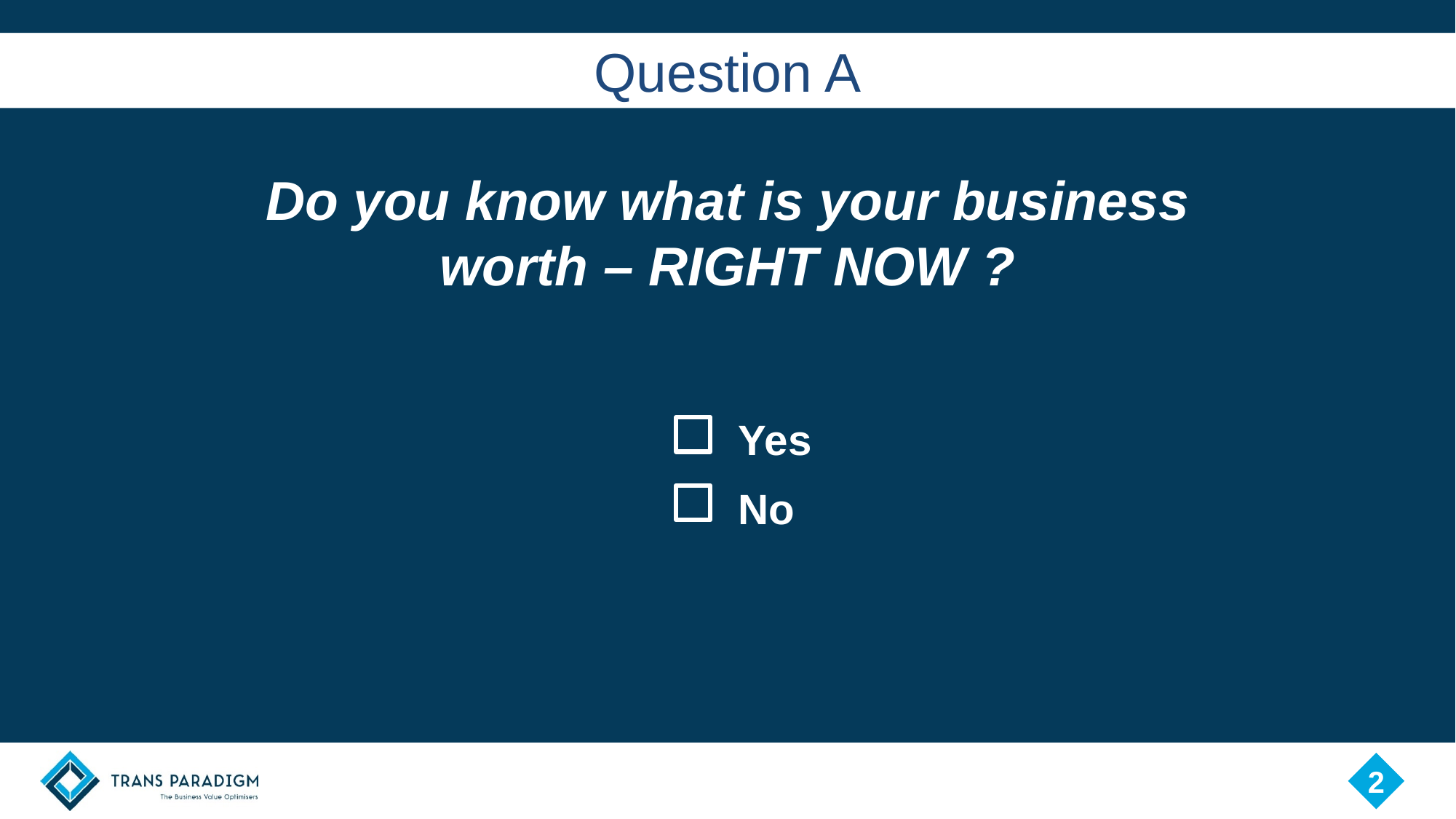

# Question A
Do you know what is your business worth – RIGHT NOW ?
Yes
No